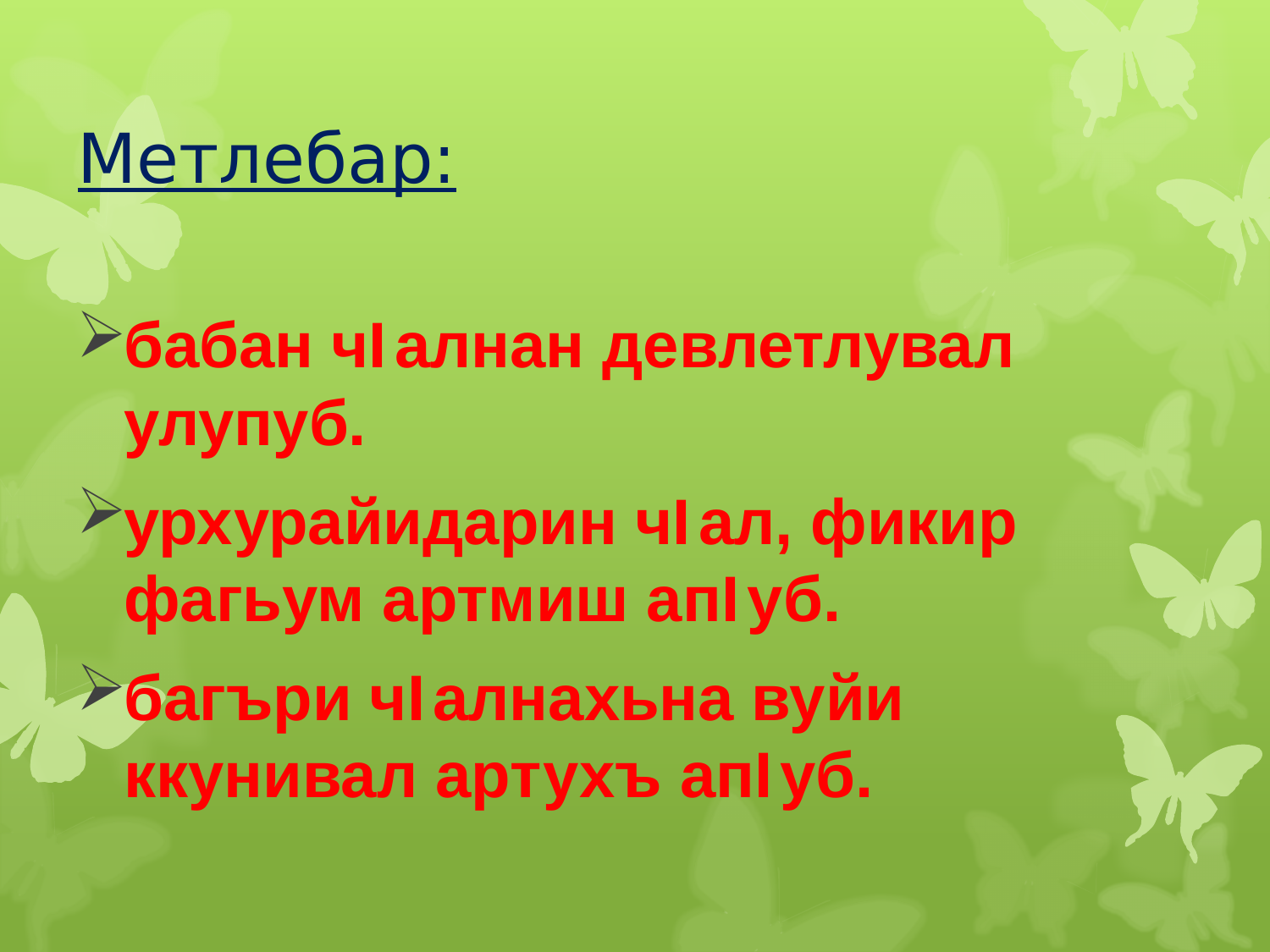

# Метлебар:
бабан чIалнан девлетлувал улупуб.
урхурайидарин чIал, фикир фагьум артмиш апIуб.
багъри чIалнахьна вуйи ккунивал артухъ апIуб.